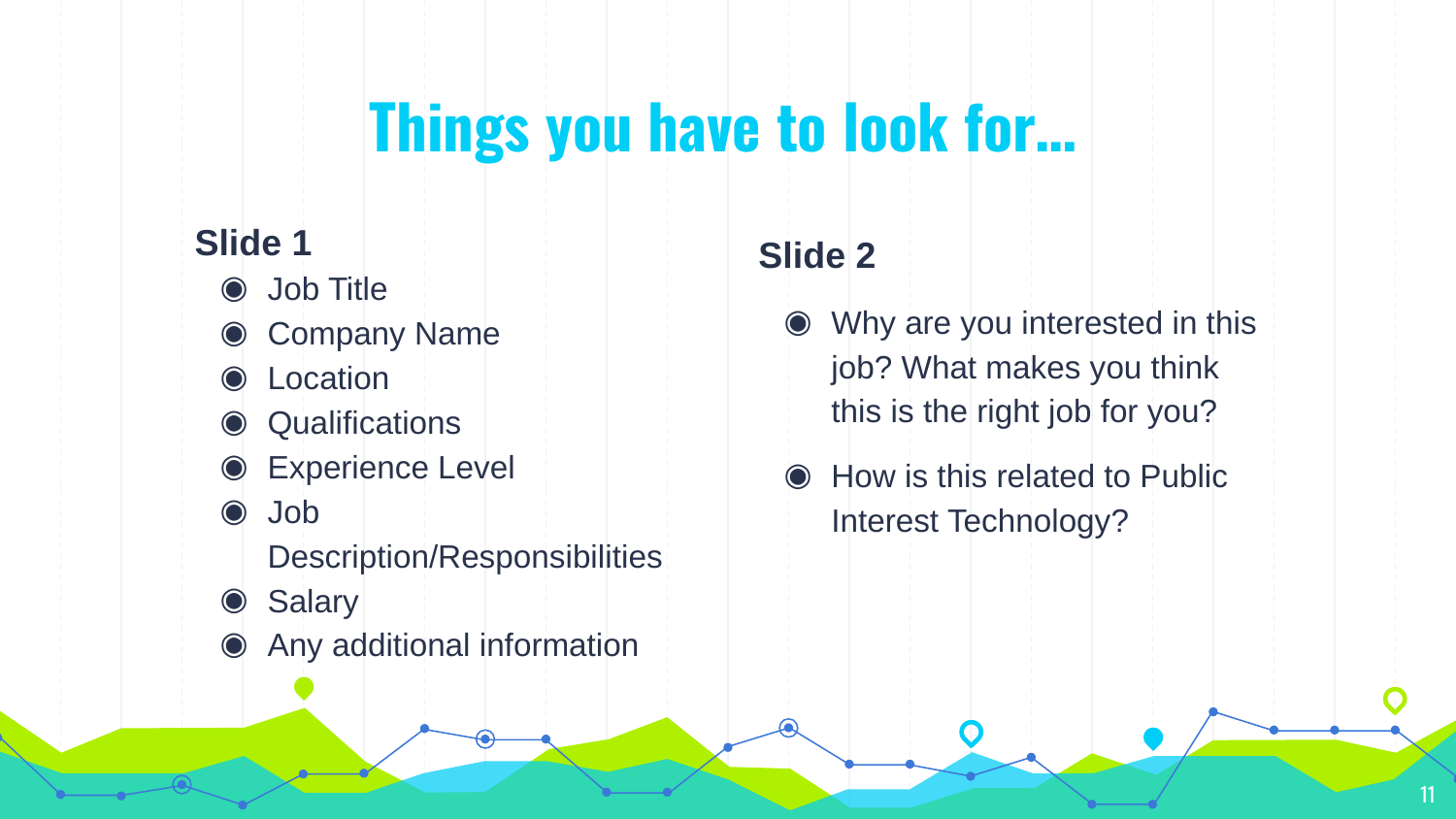

# Things you have to look for…
Slide 1
Job Title
Company Name
Location
Qualifications
Experience Level
Job Description/Responsibilities
Salary
Any additional information
Slide 2
Why are you interested in this job? What makes you think this is the right job for you?
How is this related to Public Interest Technology?
11